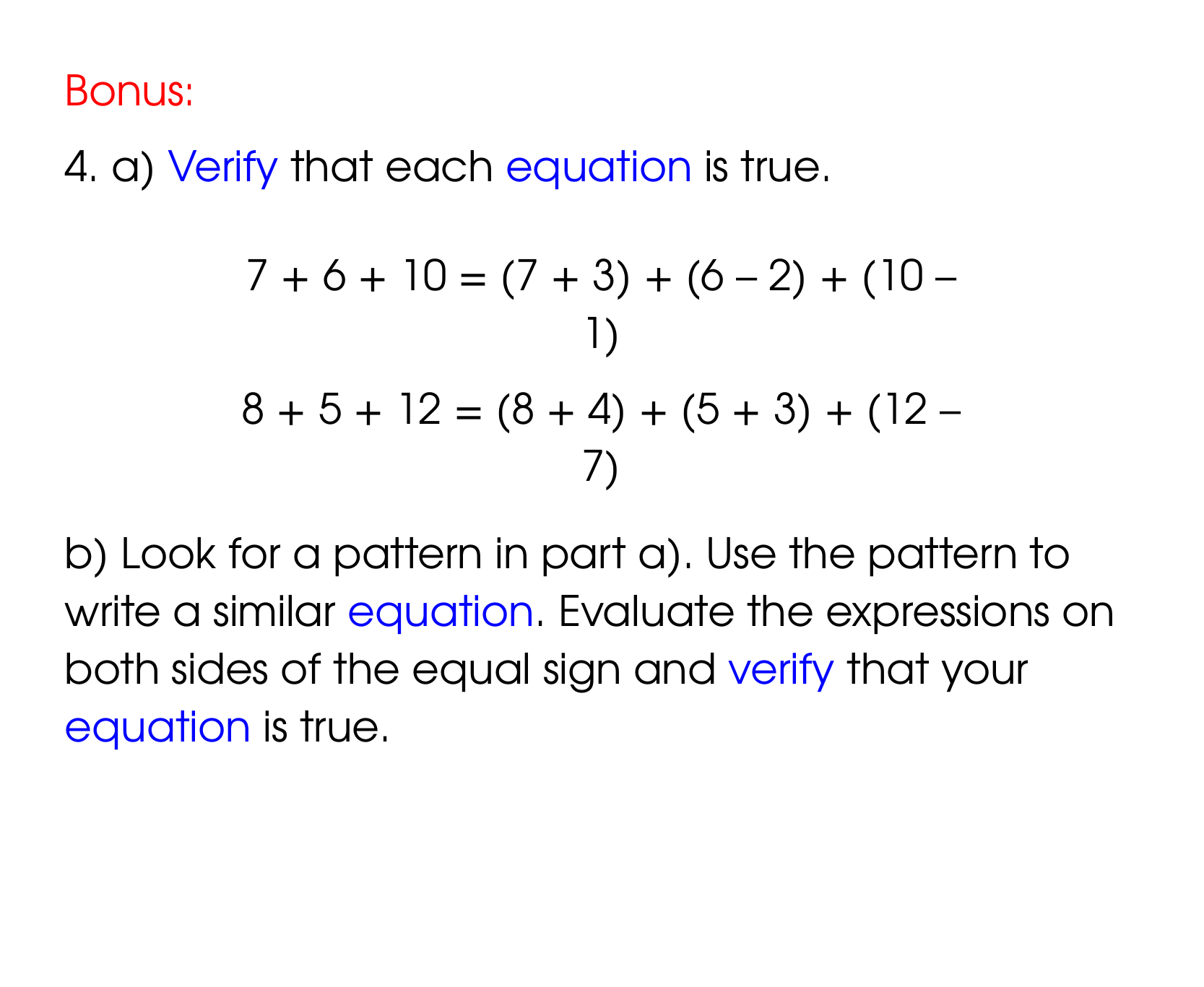

Bonus:
4. a) Verify that each equation is true.
7 + 6 + 10 = (7 + 3) + (6 – 2) + (10 – 1)
8 + 5 + 12 = (8 + 4) + (5 + 3) + (12 – 7)
b) Look for a pattern in part a). Use the pattern to
write a similar equation. Evaluate the expressions on both sides of the equal sign and verify that your equation is true.